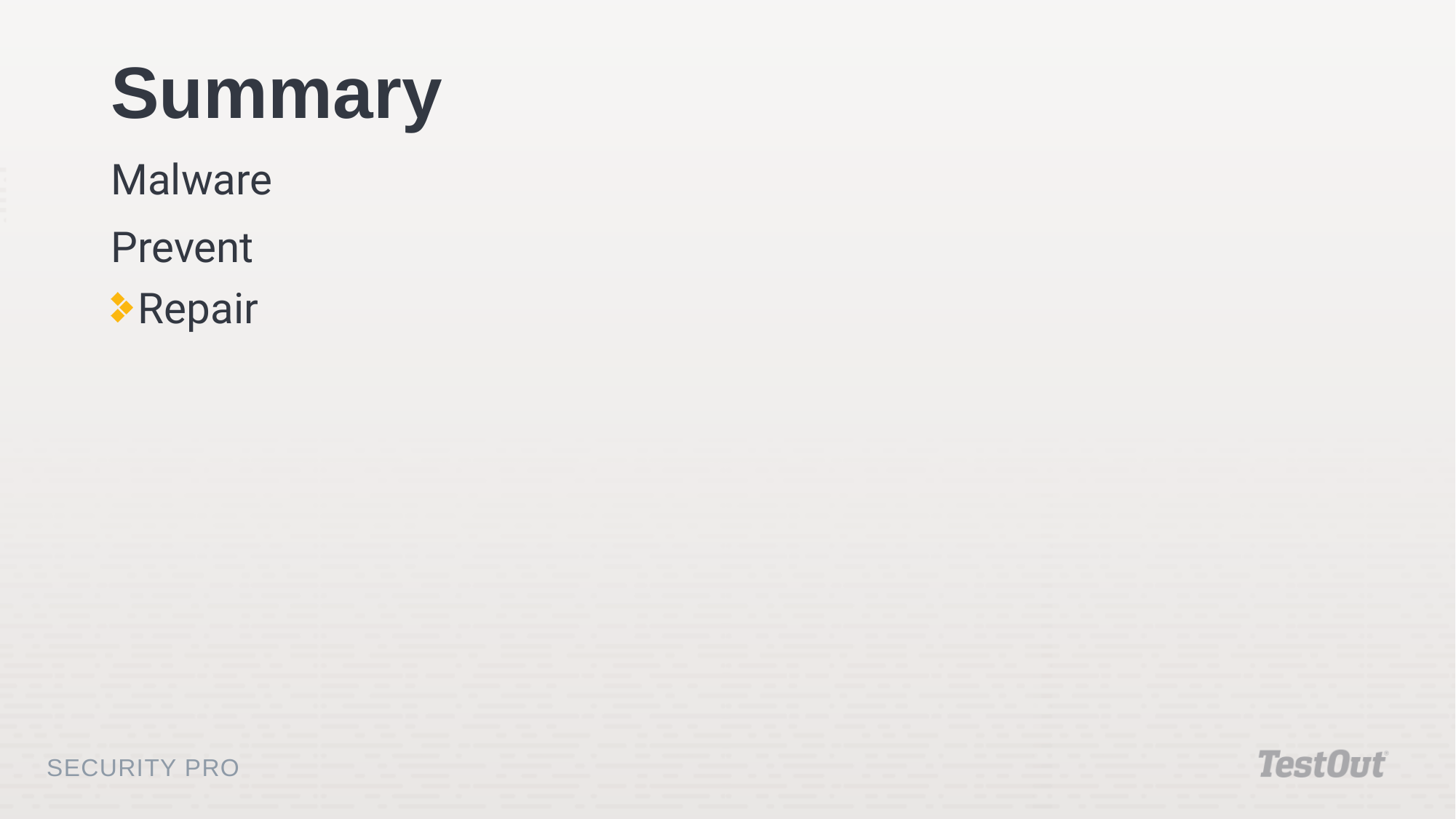

# Summary
Malware
Prevent
Repair
Security Pro